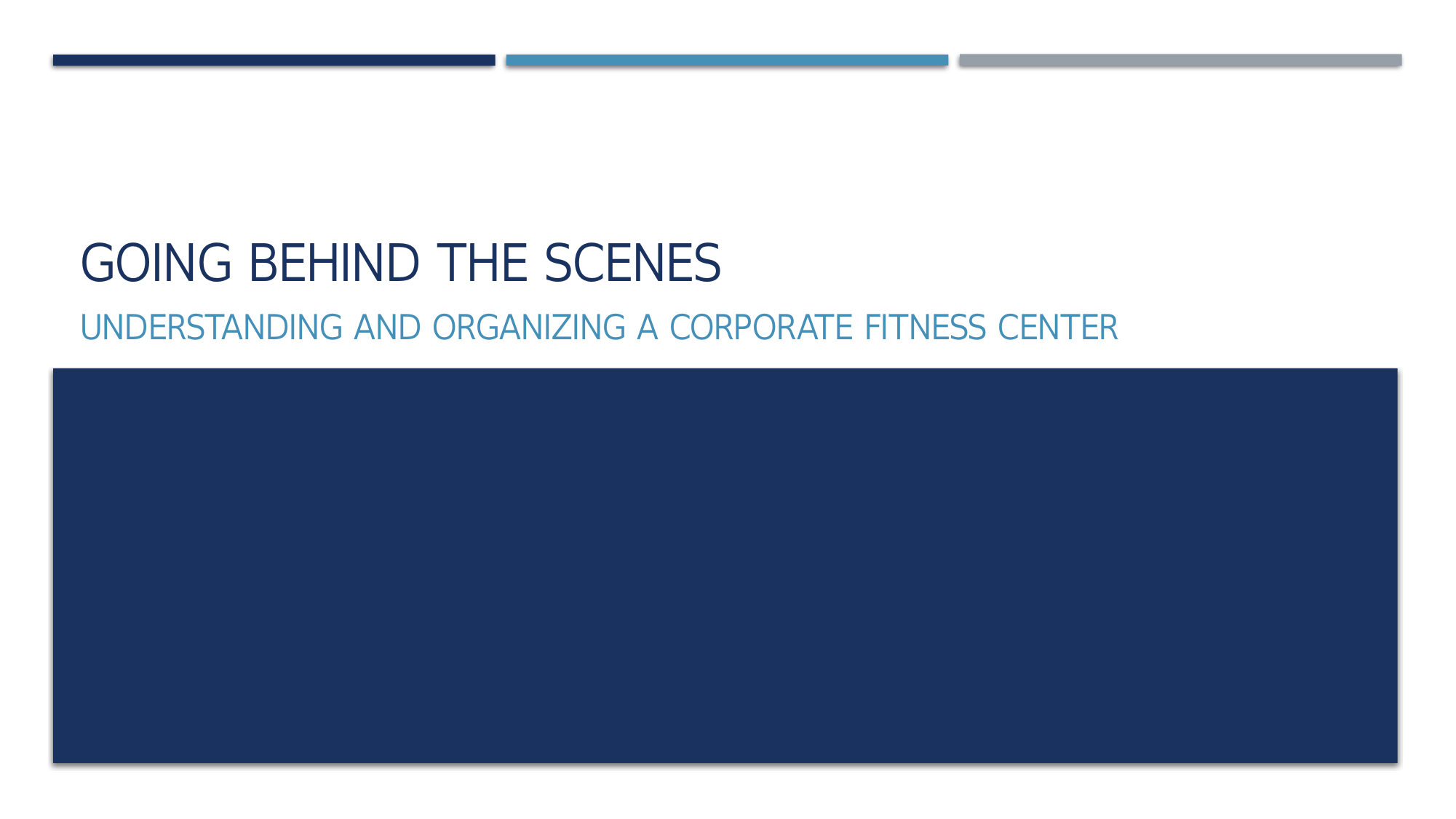

# Going behind the scenes
Understanding and organizing a corporate fitness center